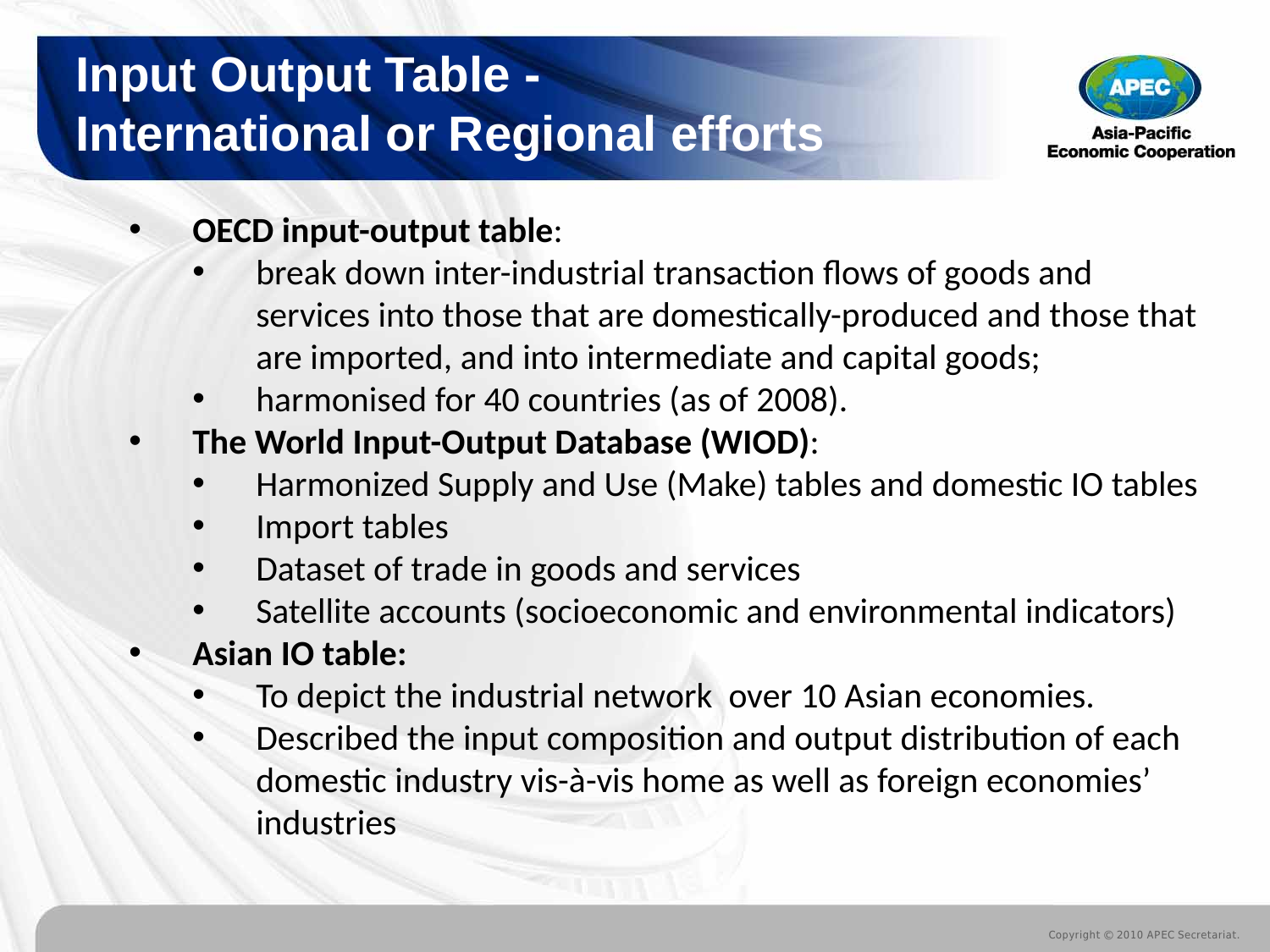

Input Output Table -
International or Regional efforts
OECD input-output table:
break down inter-industrial transaction flows of goods and services into those that are domestically-produced and those that are imported, and into intermediate and capital goods;
harmonised for 40 countries (as of 2008).
The World Input-Output Database (WIOD):
Harmonized Supply and Use (Make) tables and domestic IO tables
Import tables
Dataset of trade in goods and services
Satellite accounts (socioeconomic and environmental indicators)
Asian IO table:
To depict the industrial network  over 10 Asian economies.
Described the input composition and output distribution of each domestic industry vis-à-vis home as well as foreign economies’ industries